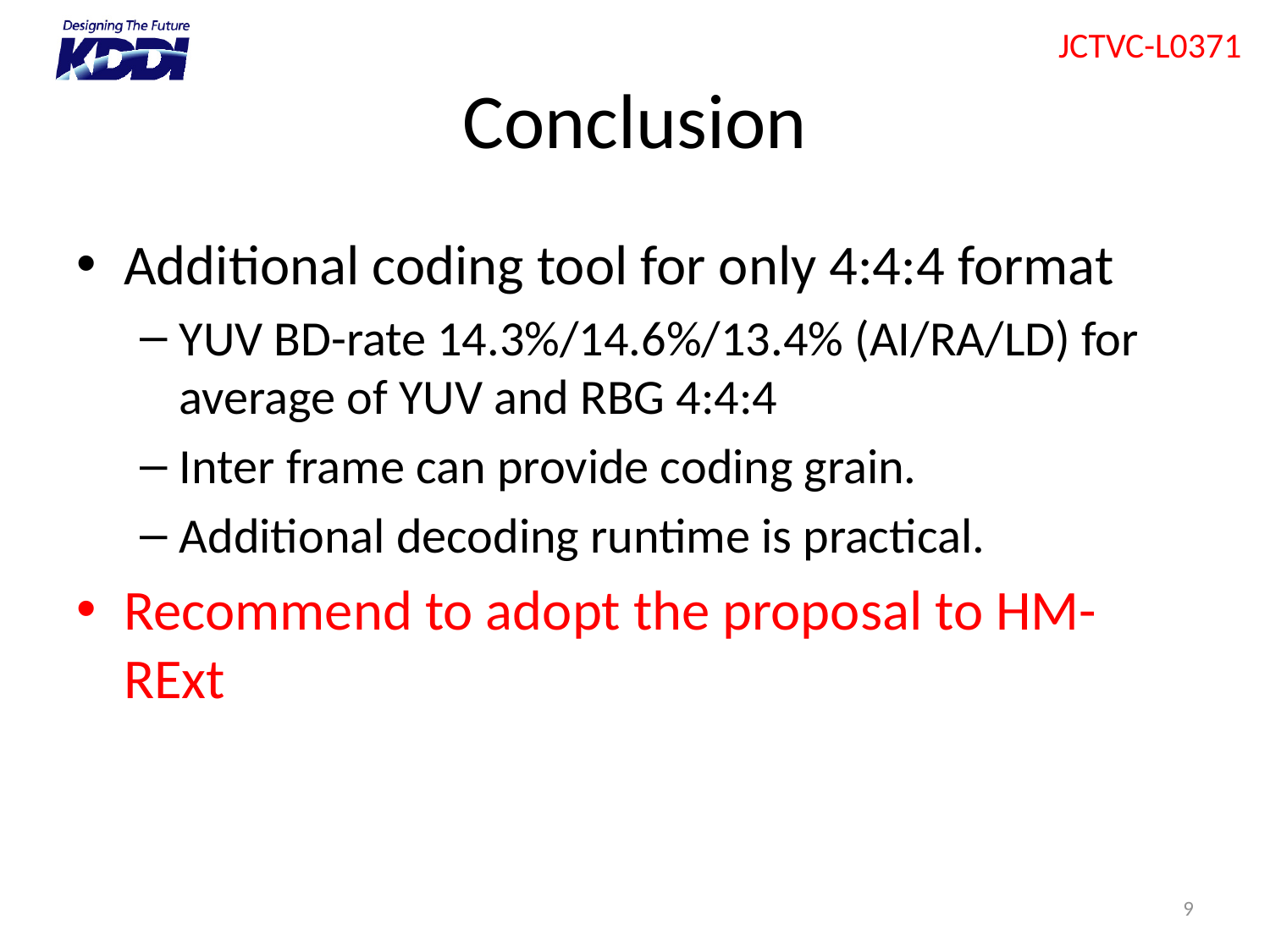

# Conclusion
Additional coding tool for only 4:4:4 format
YUV BD-rate 14.3%/14.6%/13.4% (AI/RA/LD) for average of YUV and RBG 4:4:4
Inter frame can provide coding grain.
Additional decoding runtime is practical.
Recommend to adopt the proposal to HM-RExt
9